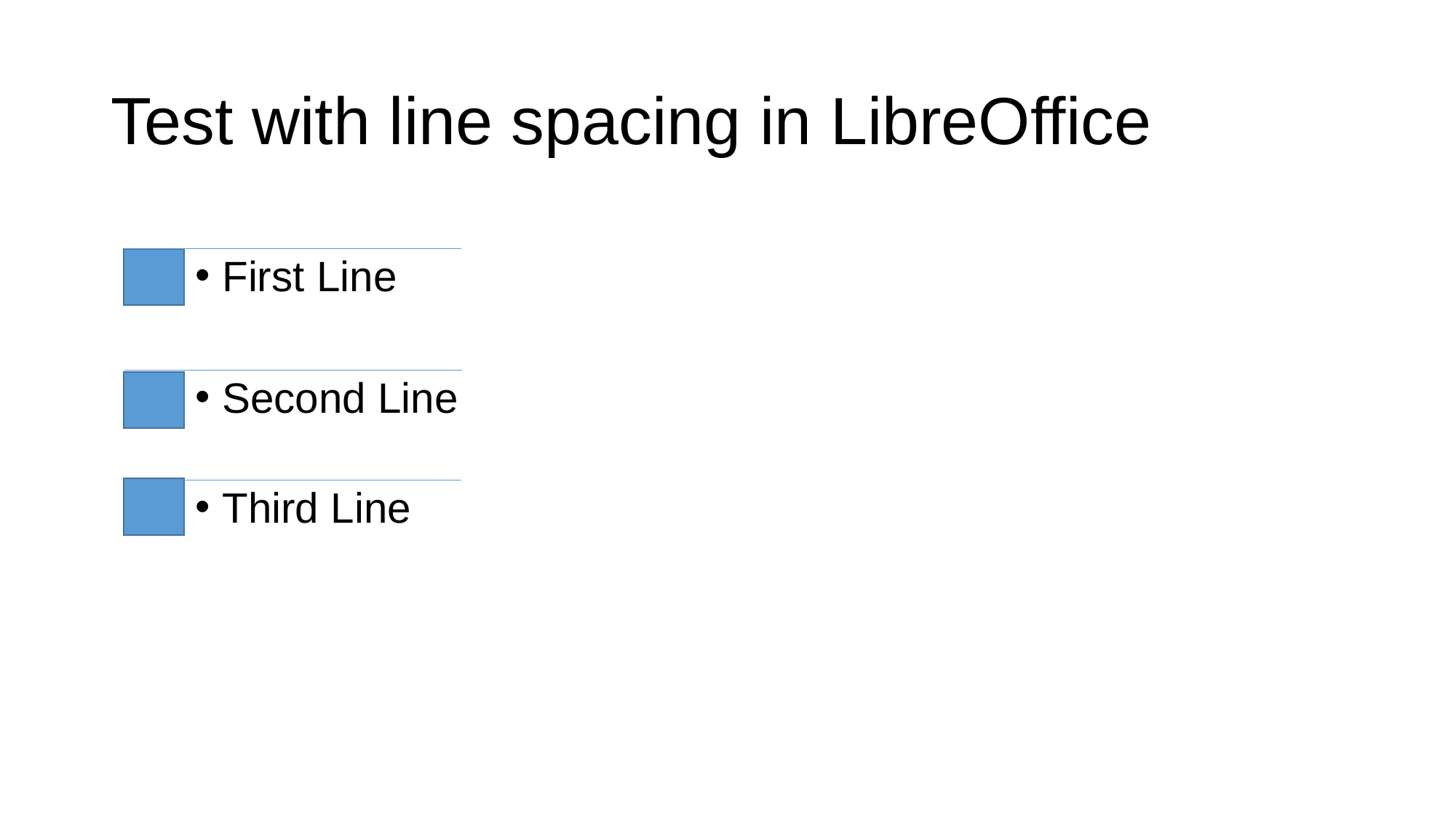

# Test with line spacing in LibreOffice
First Line
Second Line
Third Line